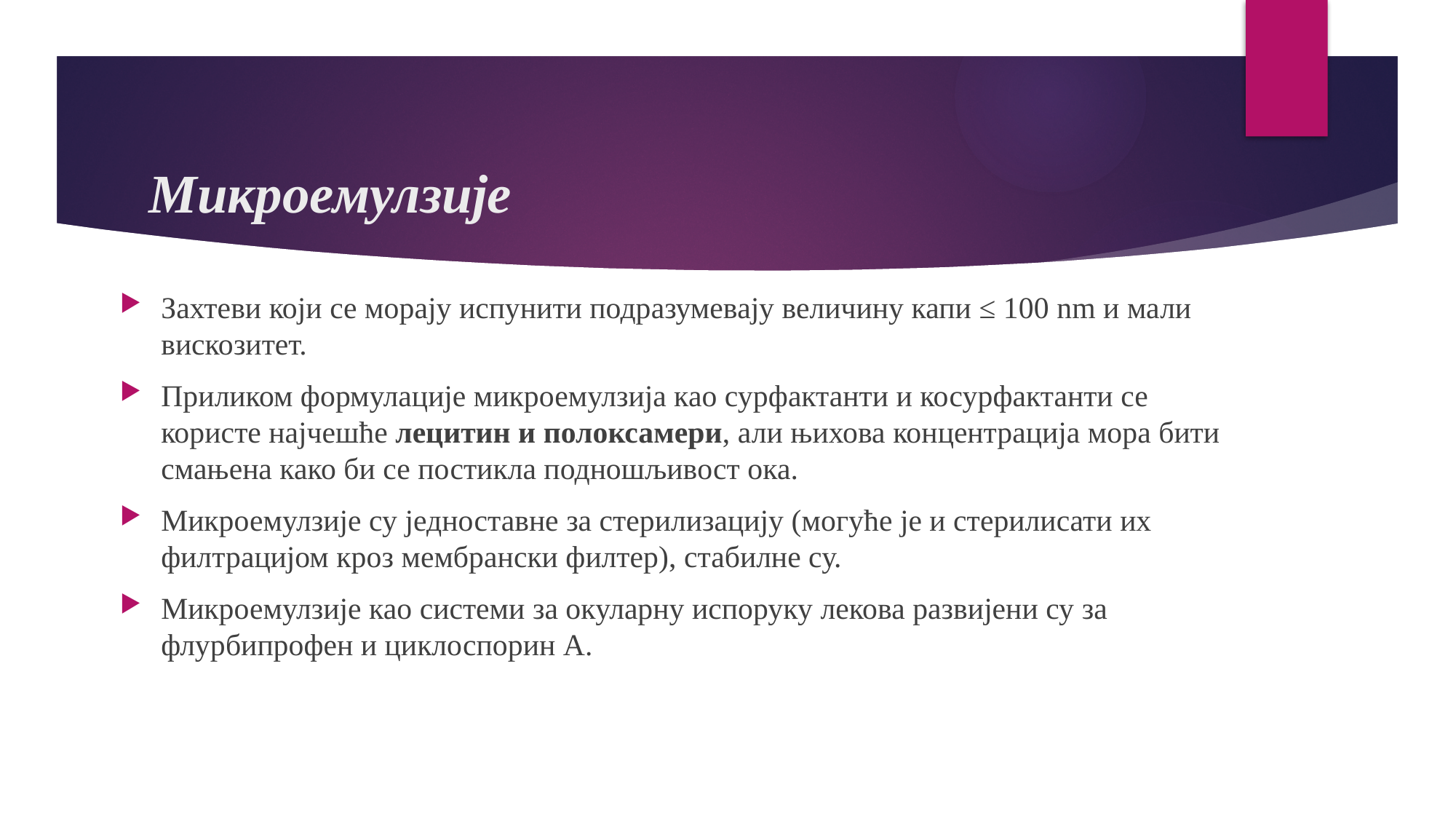

# Микроемулзије
Захтеви који се морају испунити подразумевају величину капи ≤ 100 nm и мали вискозитет.
Приликом формулације микроемулзија као сурфактанти и косурфактанти се користе најчешће лецитин и полоксамери, али њихова концентрација мора бити смањена како би се постикла подношљивост ока.
Микроемулзије су једноставне за стерилизацију (могуће је и стерилисати их филтрацијом кроз мембрански филтер), стабилне су.
Микроемулзије као системи за окуларну испоруку лекова развијени су за флурбипрофен и циклоспорин А.